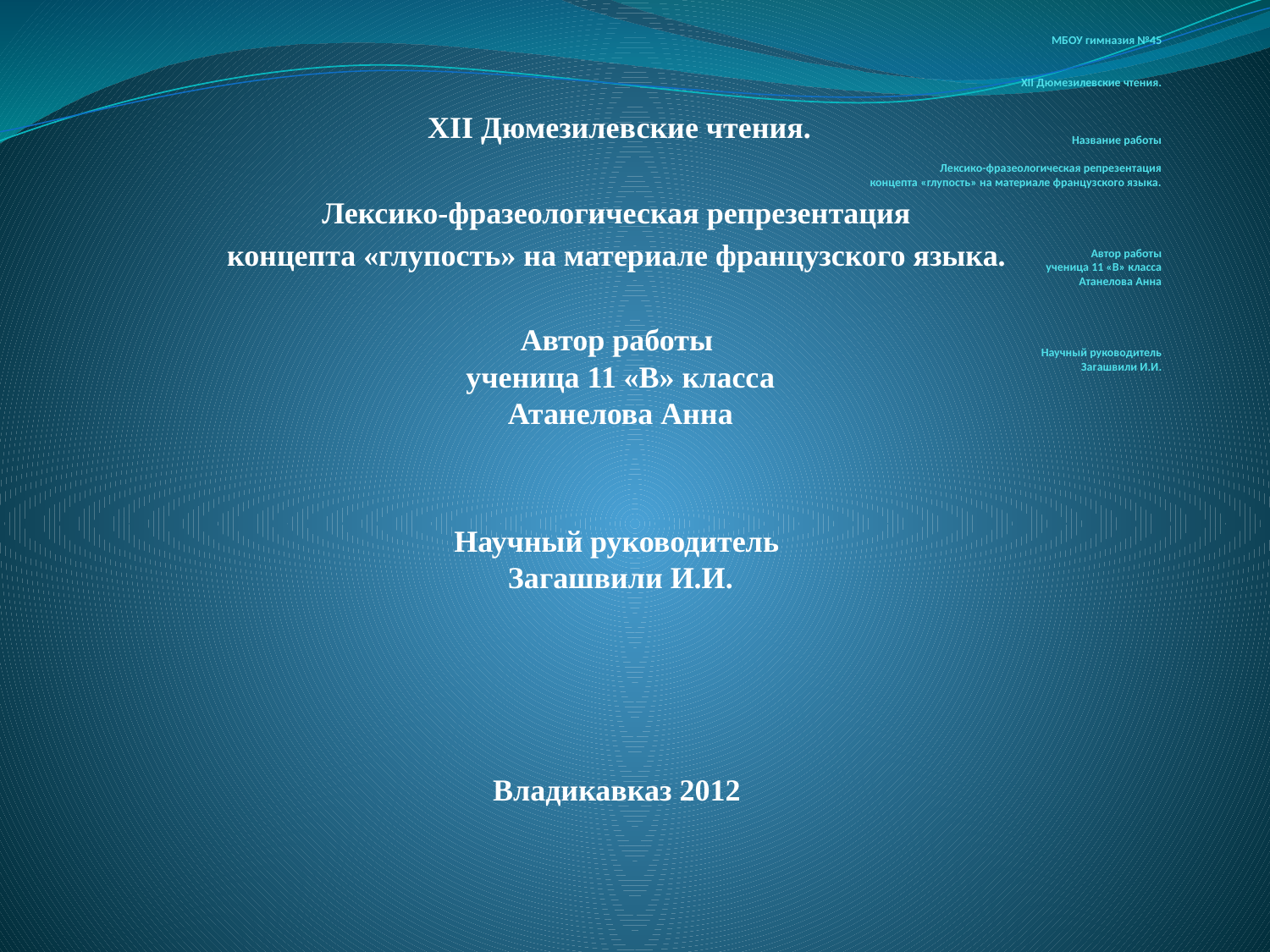

# МБОУ гимназия №45   XII Дюмезилевские чтения.     Название работы   Лексико-фразеологическая репрезентация концепта «глупость» на материале французского языка.       Автор работы ученица 11 «В» класса Атанелова Анна       Научный руководитель Загашвили И.И.

 XII Дюмезилевские чтения.

Лексико-фразеологическая репрезентация
концепта «глупость» на материале французского языка.

Автор работы
 ученица 11 «В» класса
 Атанелова Анна

Научный руководитель
 Загашвили И.И.

Владикавказ 2012